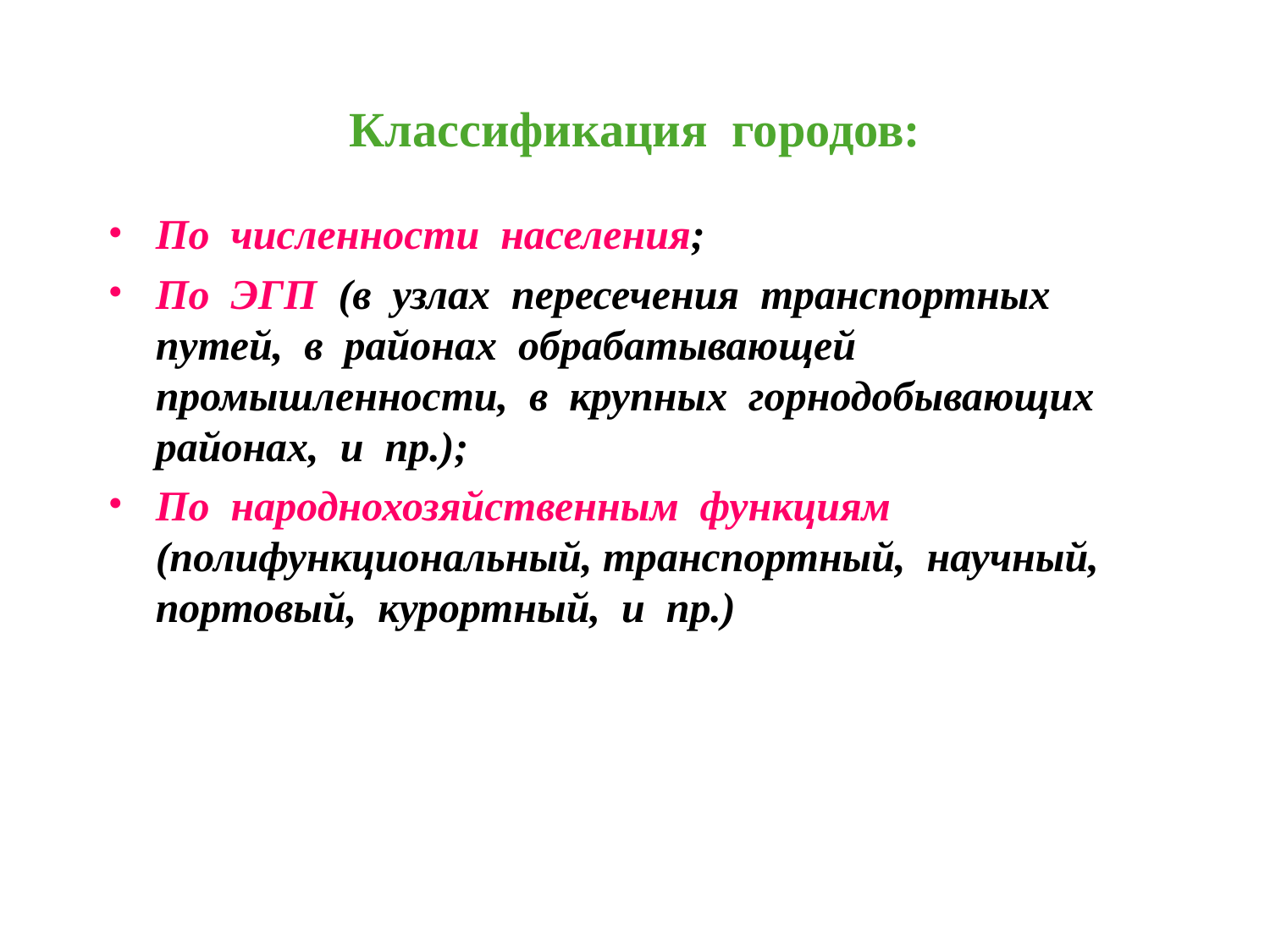

# Классификация  городов:
По  численности  населения;
По  ЭГП  (в  узлах  пересечения  транспортных  путей,  в  районах  обрабатывающей  промышленности,  в  крупных  горнодобывающих  районах,  и  пр.);
По  народнохозяйственным  функциям (полифункциональный, транспортный,  научный, портовый,  курортный,  и  пр.)